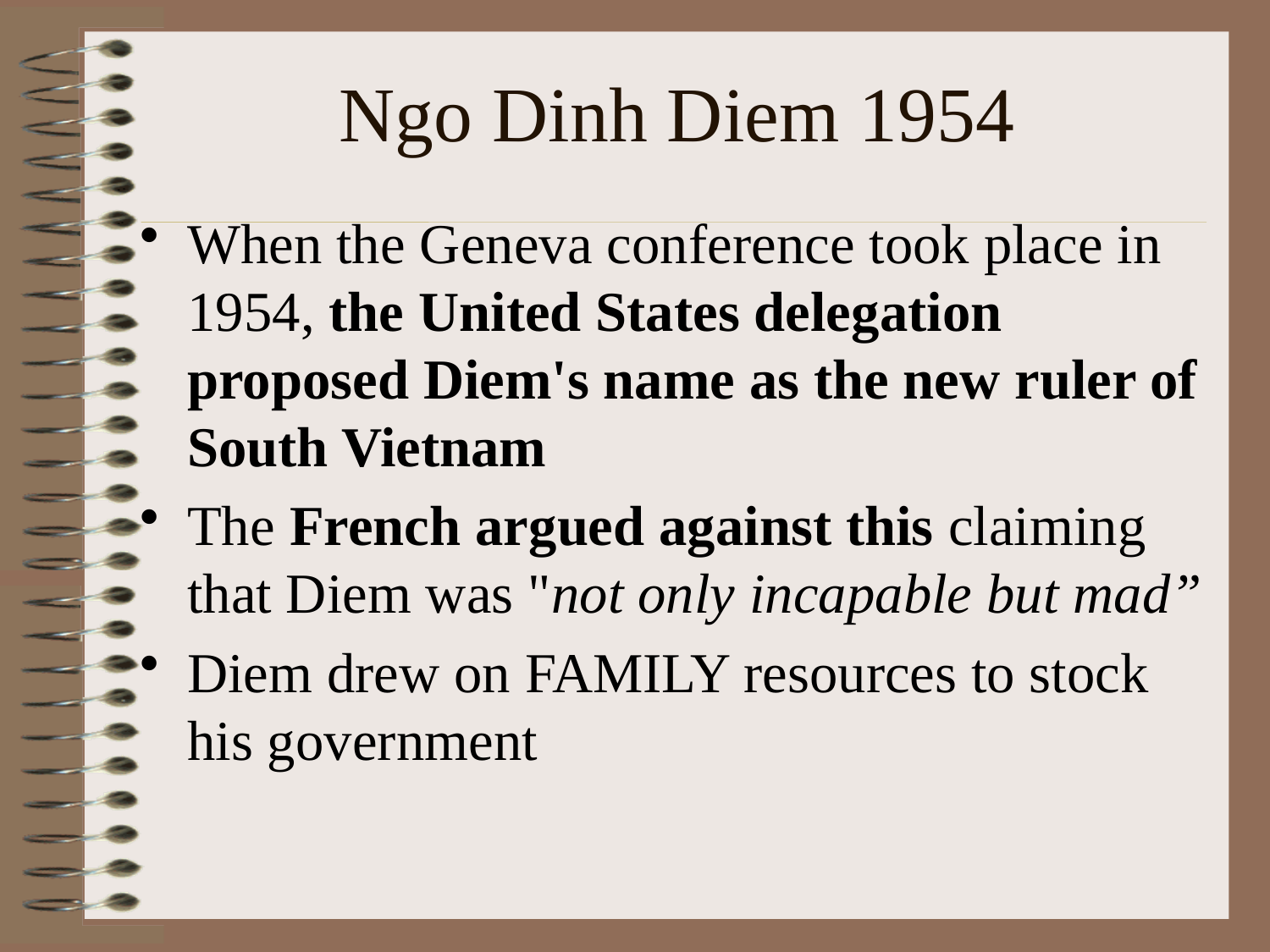

# Ngo Dinh Diem 1954
When the Geneva conference took place in 1954, the United States delegation proposed Diem's name as the new ruler of South Vietnam
The French argued against this claiming that Diem was "not only incapable but mad”
Diem drew on FAMILY resources to stock his government